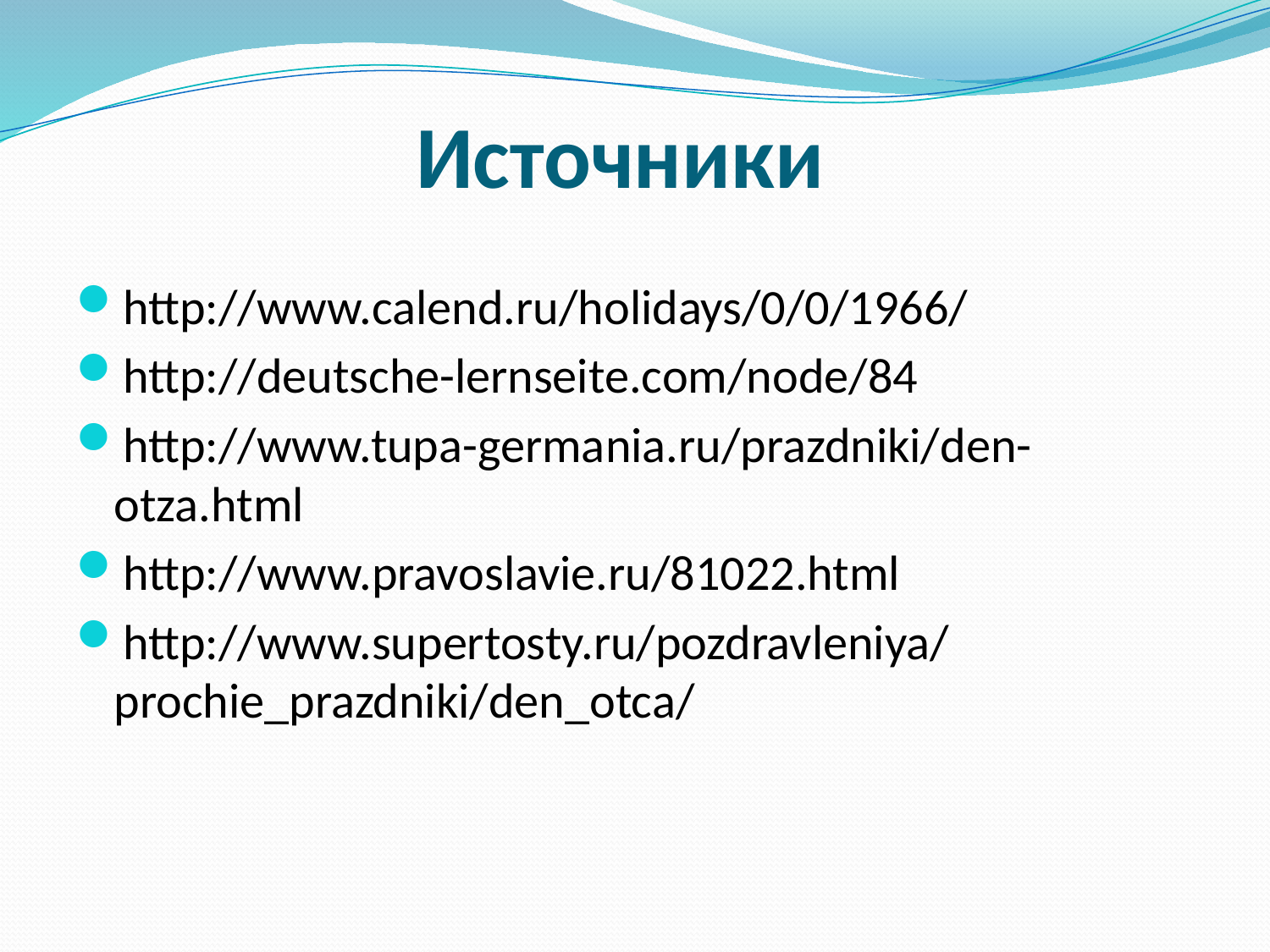

# Источники
http://www.calend.ru/holidays/0/0/1966/
http://deutsche-lernseite.com/node/84
http://www.tupa-germania.ru/prazdniki/den-otza.html
http://www.pravoslavie.ru/81022.html
http://www.supertosty.ru/pozdravleniya/prochie_prazdniki/den_otca/